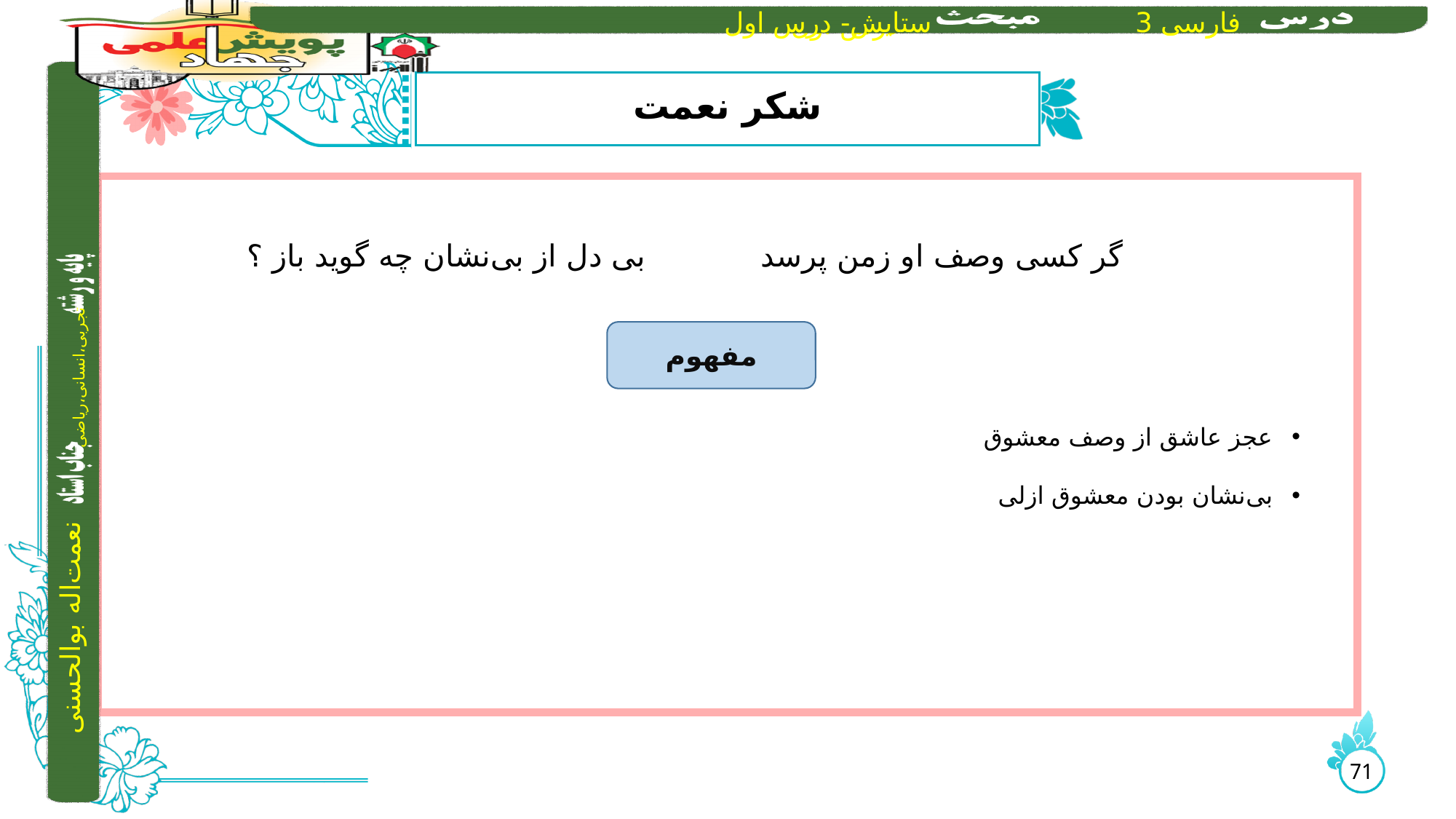

# شکر نعمت
 گر کسی وصف او زمن پرسد            بی دل از بی‌نشان چه گوید باز ؟

عجز عاشق از وصف معشوق
بی‌نشان بودن معشوق ازلی